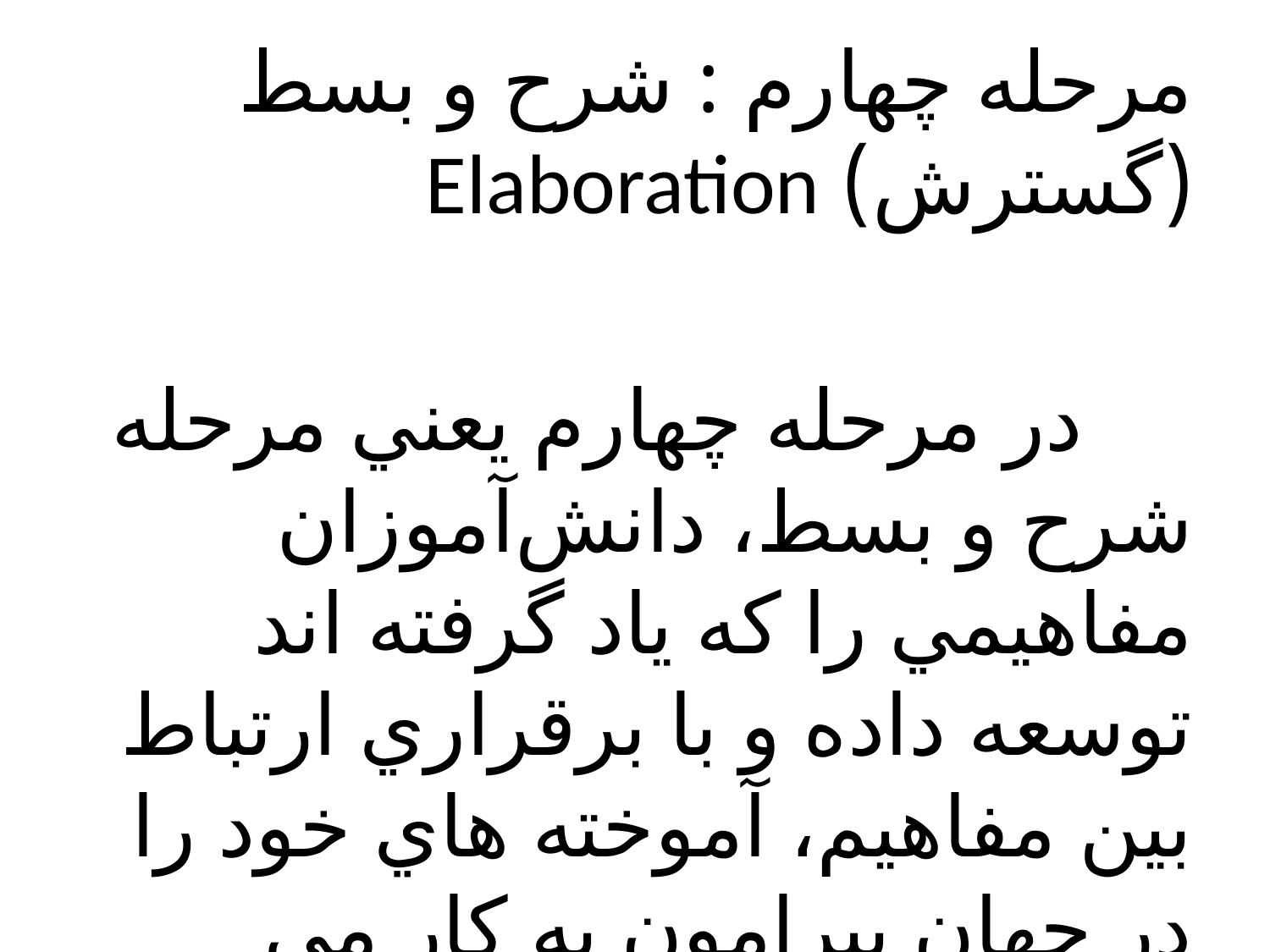

مرحله چهارم : شرح و بسط  (گسترش) Elaboration

     در مرحله چهارم يعني مرحله شرح و بسط، دانش‌آموزان مفاهيمي را كه ياد گرفته اند توسعه داده و با برقراري ارتباط بين مفاهيم، آموخته هاي خود را در جهان پيرامون به كار مي گيرند